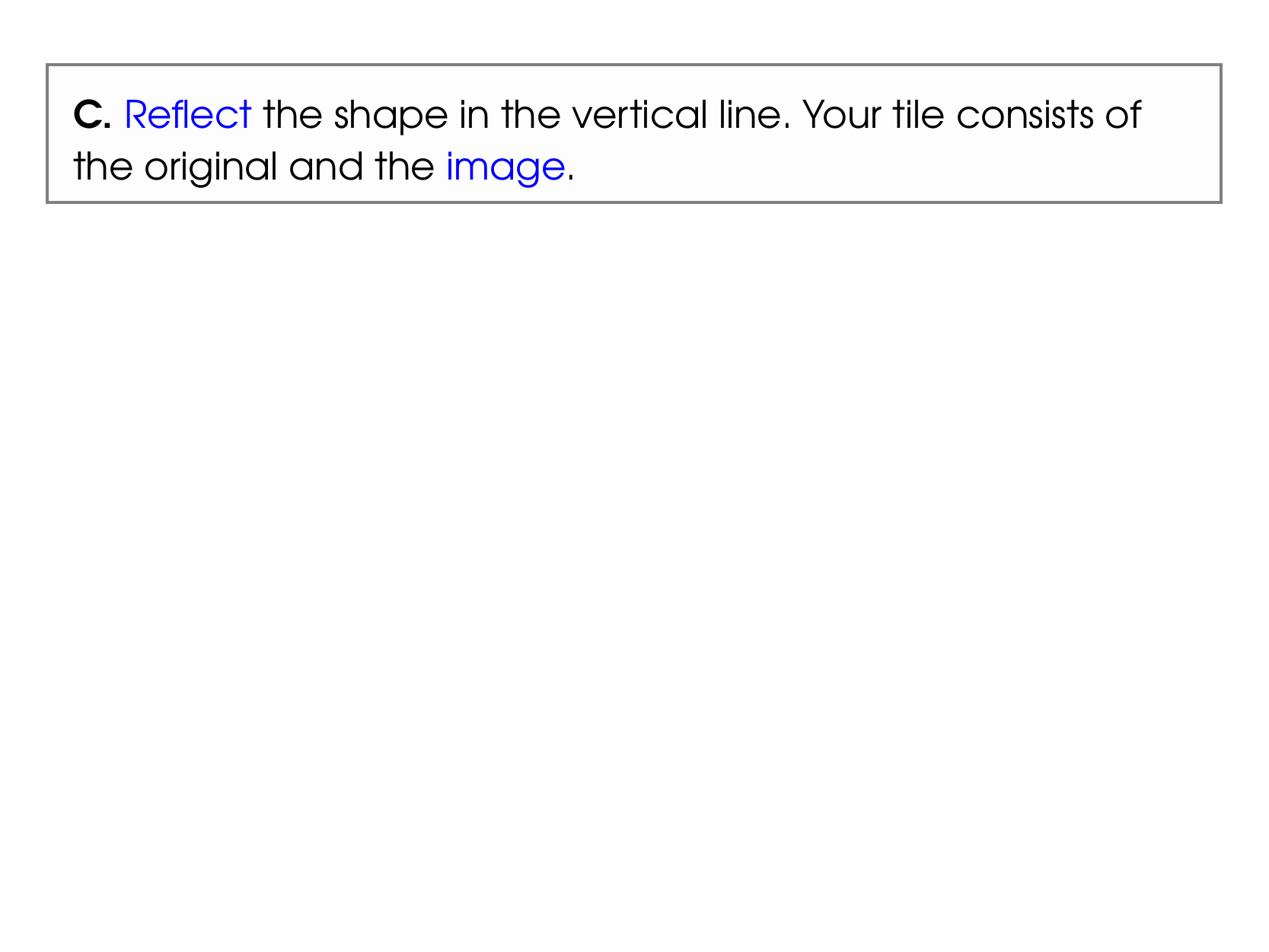

C. Reflect the shape in the vertical line. Your tile consists of the original and the image.